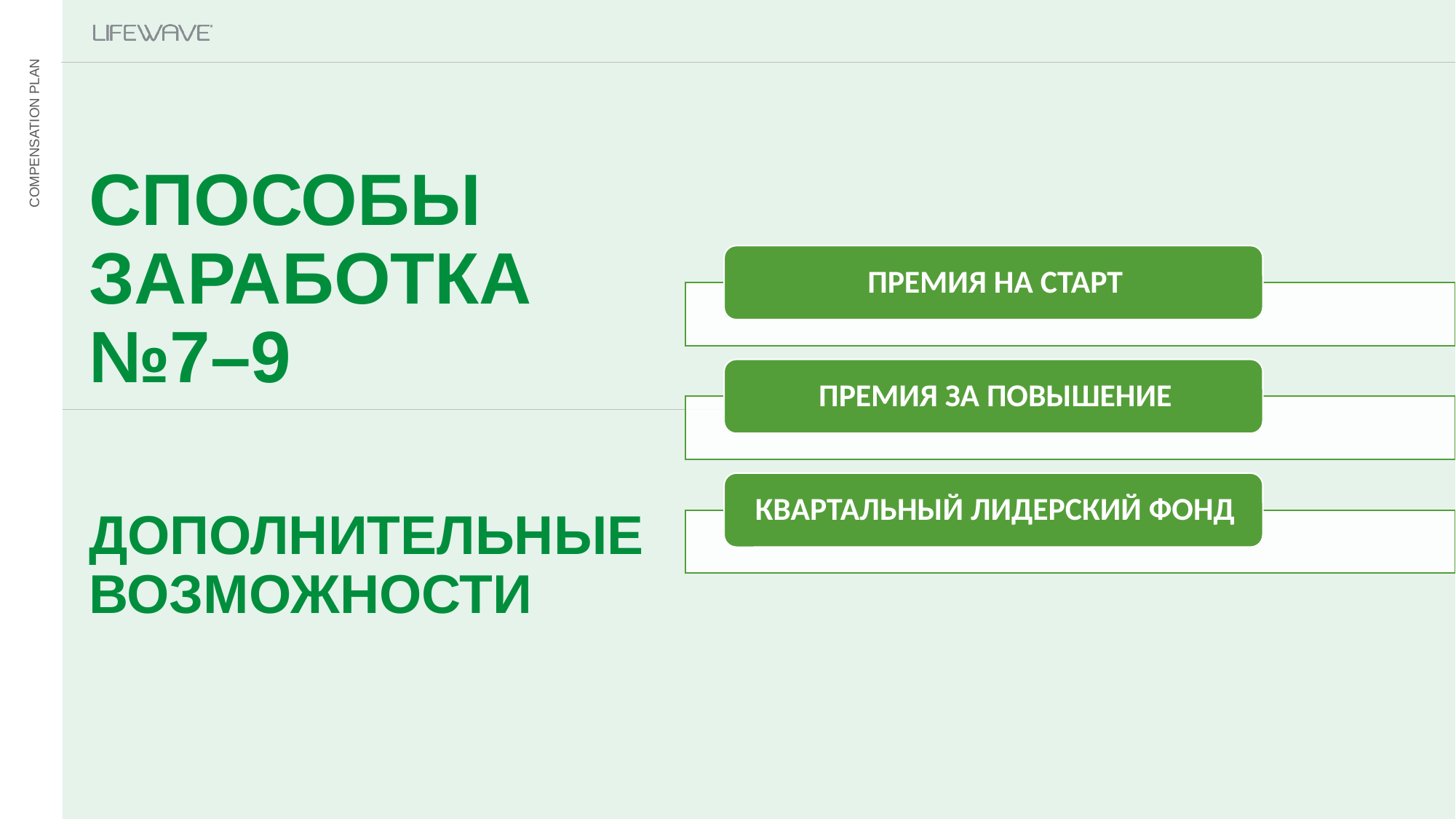

ПРЕМИЯ НА СТАРТ
ПРЕМИЯ ЗА ПОВЫШЕНИЕ
КВАРТАЛЬНЫЙ ЛИДЕРСКИЙ ФОНД
СПОСОБЫ ЗАРАБОТКА №7–9

ДОПОЛНИТЕЛЬНЫЕ ВОЗМОЖНОСТИ